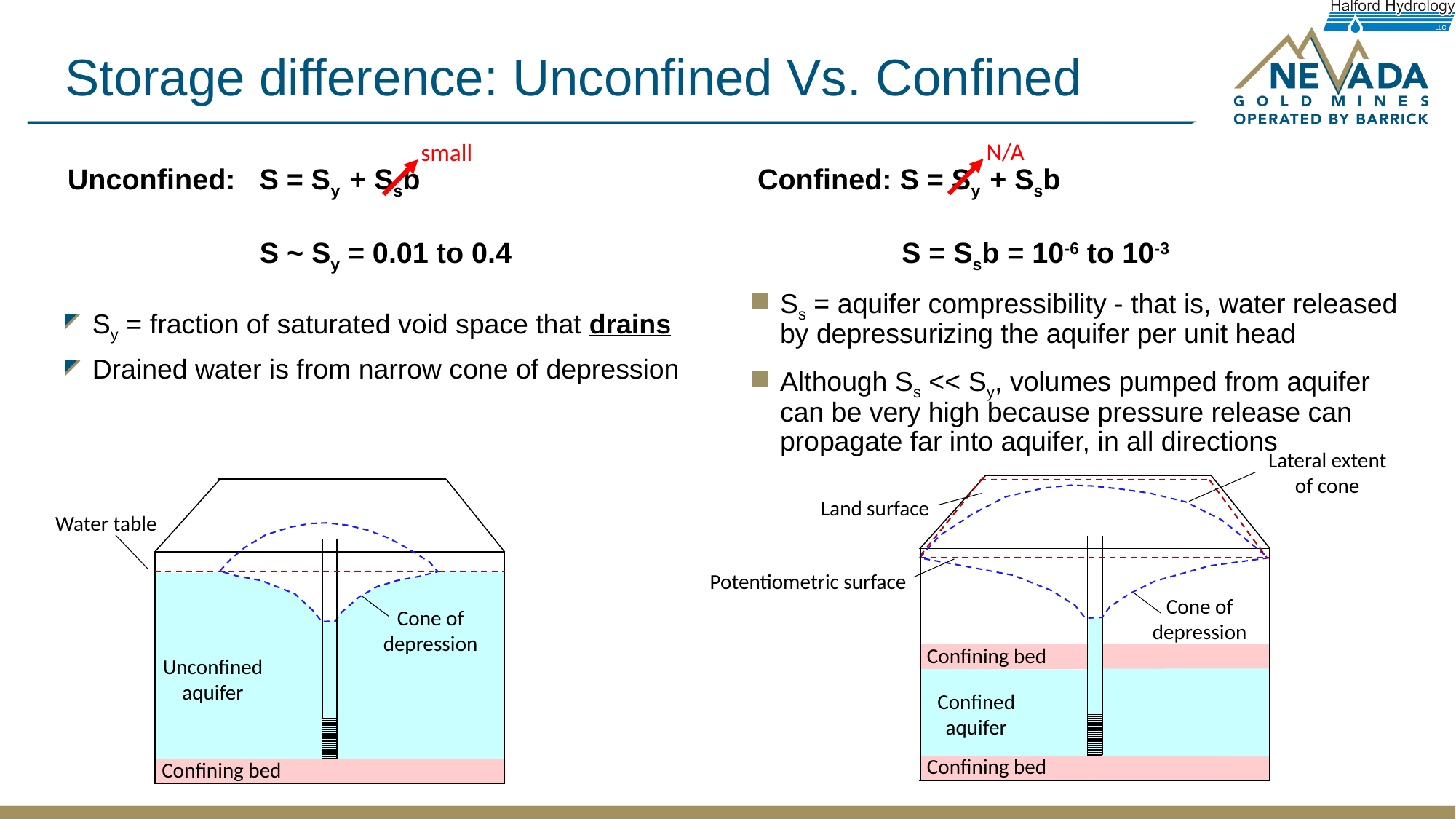

# Storage difference: Unconfined Vs. Confined
N/A
small
Unconfined:   S = Sy  + Ssb

                        S ~ Sy = 0.01 to 0.4
Confined: S = Sy  + Ssb

                  S = Ssb = 10-6 to 10-3
Ss = aquifer compressibility - that is, water released by depressurizing the aquifer per unit head
Although Ss << Sy, volumes pumped from aquifer can be very high because pressure release can propagate far into aquifer, in all directions
Sy = fraction of saturated void space that drains
Drained water is from narrow cone of depression
Lateral extent of cone

Land surface
Potentiometric surface
Cone of depression

Confining bed

Confined aquifer

Confining bed

Water table
Cone of depression
Unconfined aquifer
Confining bed